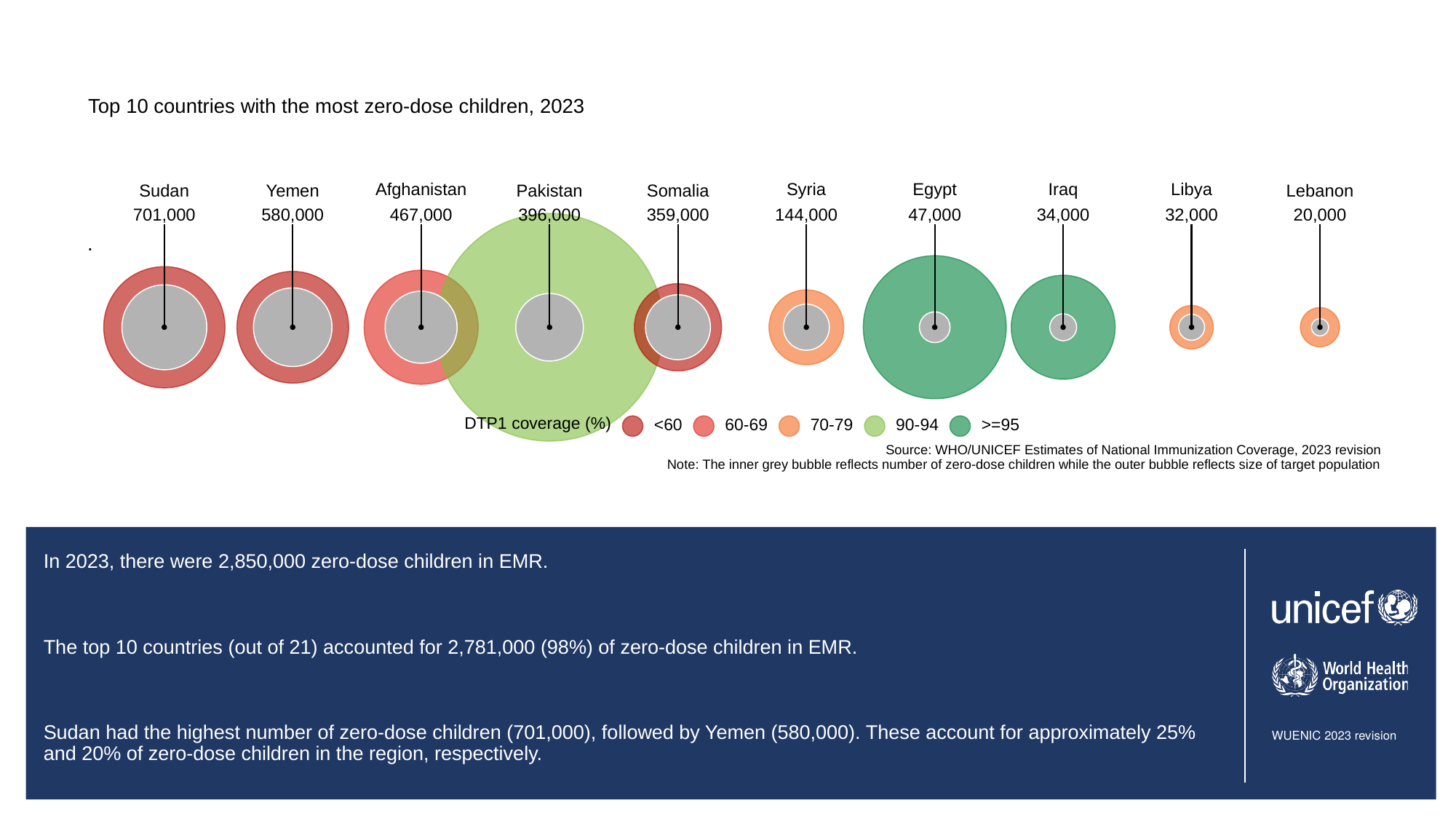

Top 10 countries with the most zero-dose children, 2023

Afghanistan
Syria
Egypt
Libya
Iraq
Sudan
Somalia
Yemen
Pakistan
Lebanon

701,000
580,000
467,000
396,000
359,000
144,000
47,000
34,000
32,000
20,000

.

DTP1 coverage (%)
<60
60-69
70-79
90-94
>=95
Source: WHO/UNICEF Estimates of National Immunization Coverage, 2023 revision
Note: The inner grey bubble reflects number of zero-dose children while the outer bubble reflects size of target population
# In 2023, there were 2,850,000 zero-dose children in EMR.

The top 10 countries (out of 21) accounted for 2,781,000 (98%) of zero-dose children in EMR.

Sudan had the highest number of zero-dose children (701,000), followed by Yemen (580,000). These account for approximately 25% and 20% of zero-dose children in the region, respectively.

Absolute numbers of zero-dose children is driven by a combination of birth cohort size and programme performance, as such, large birth cohort countries may have a large number of zero-dose children despite higher coverage than other countries.